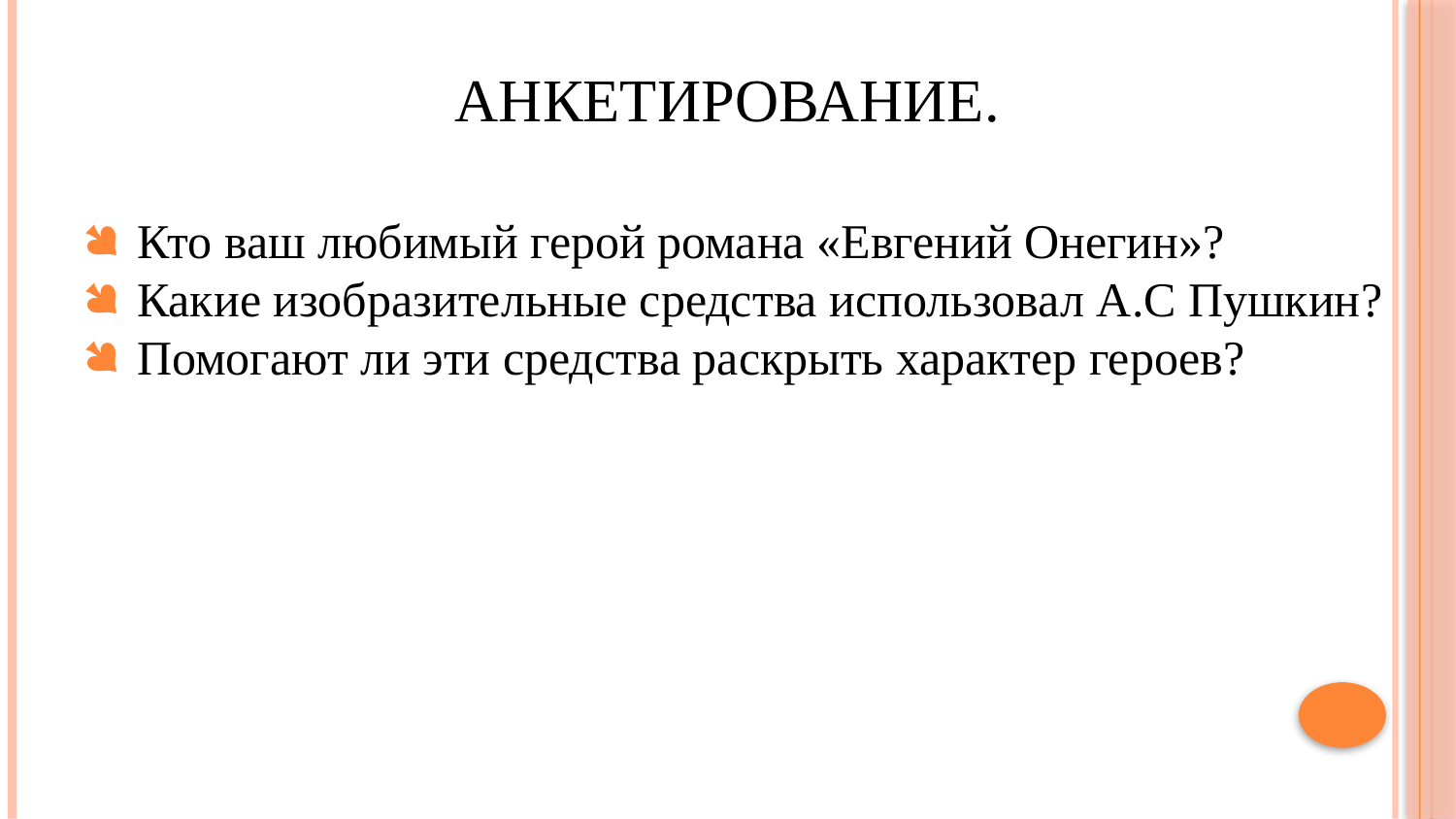

# Анкетирование.
Кто ваш любимый герой романа «Евгений Онегин»?
Какие изобразительные средства использовал А.С Пушкин?
Помогают ли эти средства раскрыть характер героев?